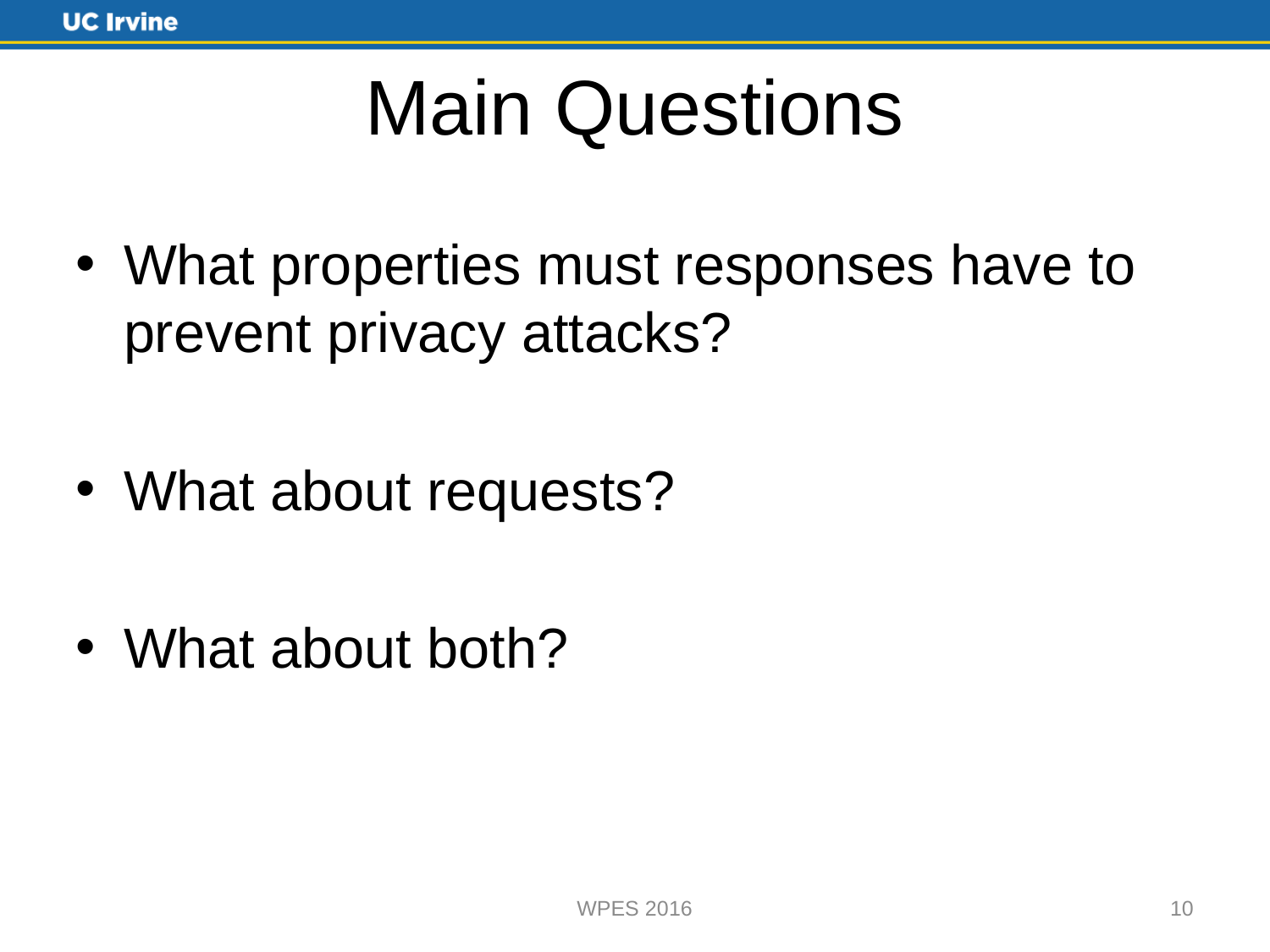

# Main Questions
What properties must responses have to prevent privacy attacks?

What about requests?

What about both?
WPES 2016
10